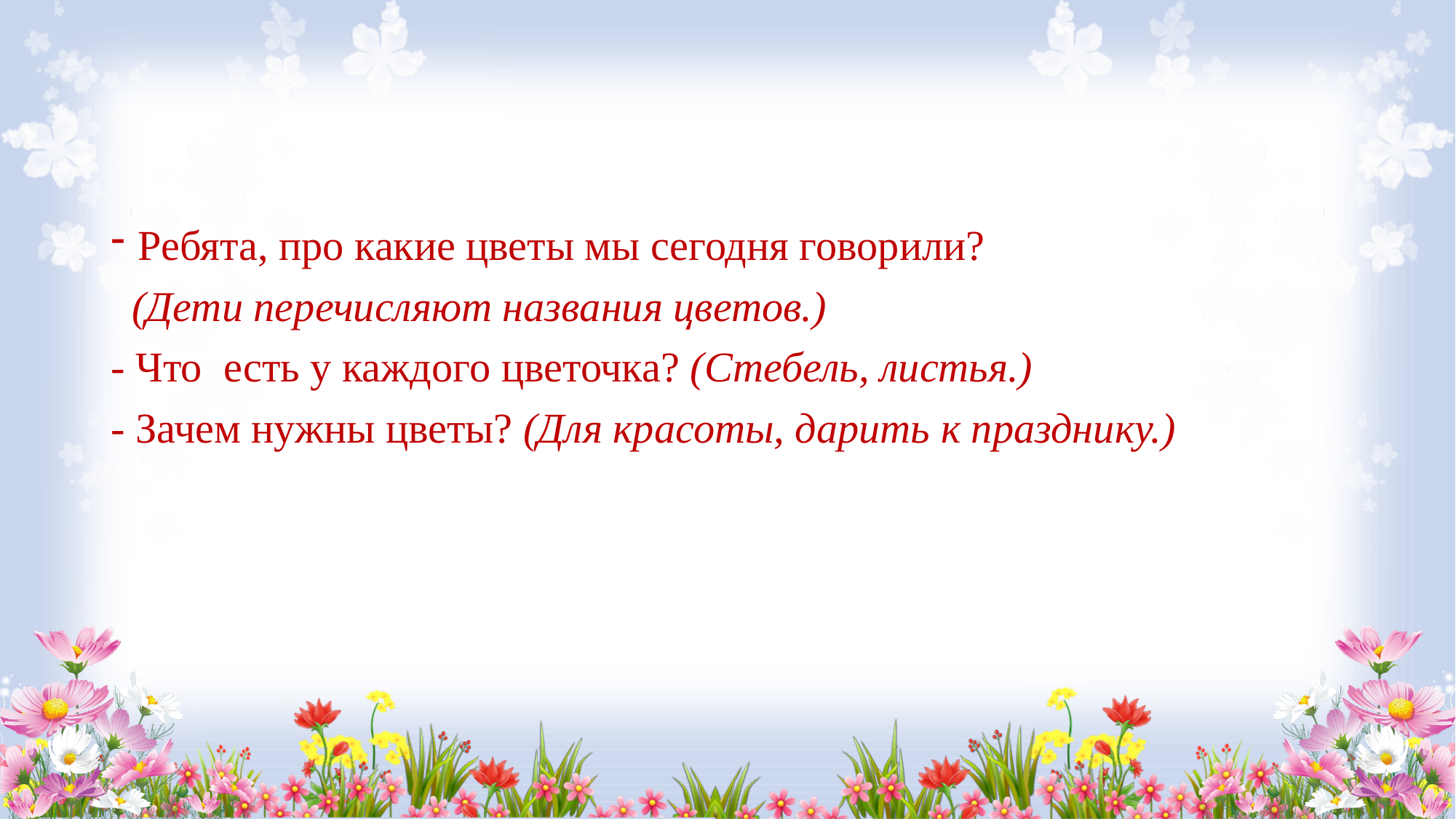

Ребята, про какие цветы мы сегодня говорили?
  (Дети перечисляют названия цветов.)
- Что  есть у каждого цветочка? (Стебель, листья.)
- Зачем нужны цветы? (Для красоты, дарить к празднику.)